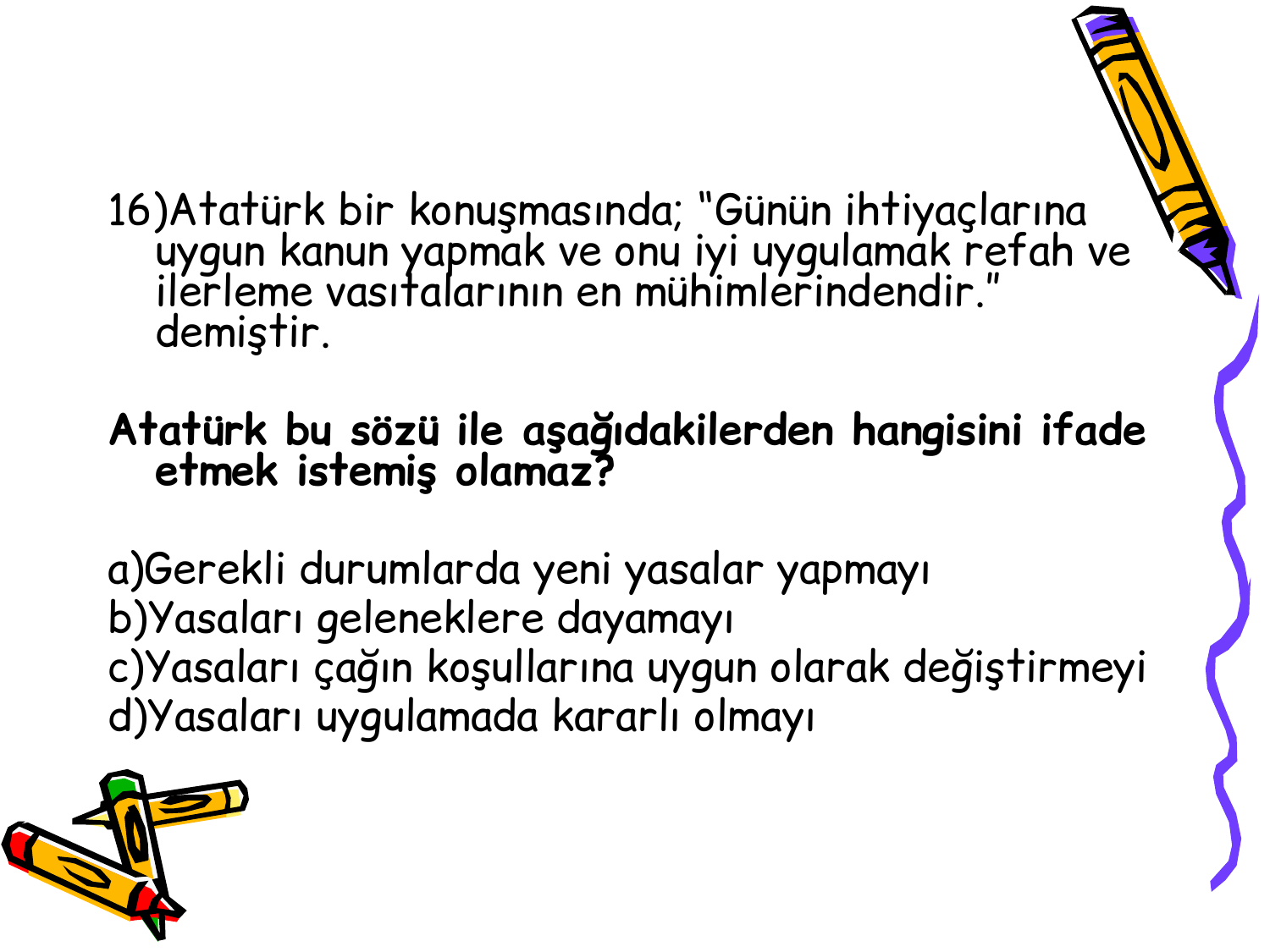

16)Atatürk bir konuşmasında; “Günün ihtiyaçlarına uygun kanun yapmak ve onu iyi uygulamak refah ve ilerleme vasıtalarının en mühimlerindendir.” demiştir.

Atatürk bu sözü ile aşağıdakilerden hangisini ifade etmek istemiş olamaz?

a)Gerekli durumlarda yeni yasalar yapmayı
b)Yasaları geleneklere dayamayı
c)Yasaları çağın koşullarına uygun olarak değiştirmeyi
d)Yasaları uygulamada kararlı olmayı